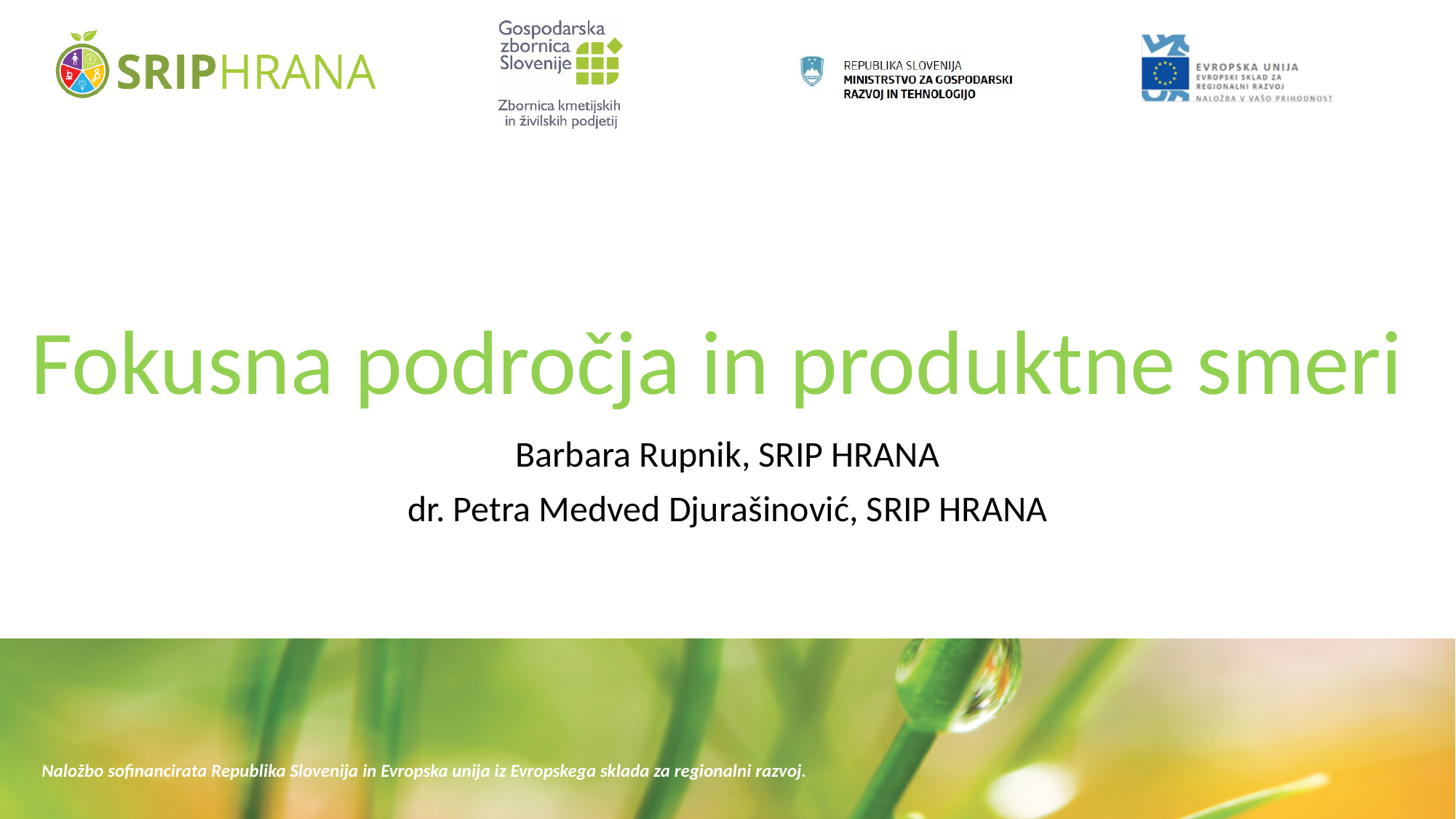

# Fokusna področja in produktne smeri
Barbara Rupnik, SRIP HRANA
dr. Petra Medved Djurašinović, SRIP HRANA
Naložbo sofinancirata Republika Slovenija in Evropska unija iz Evropskega sklada za regionalni razvoj.